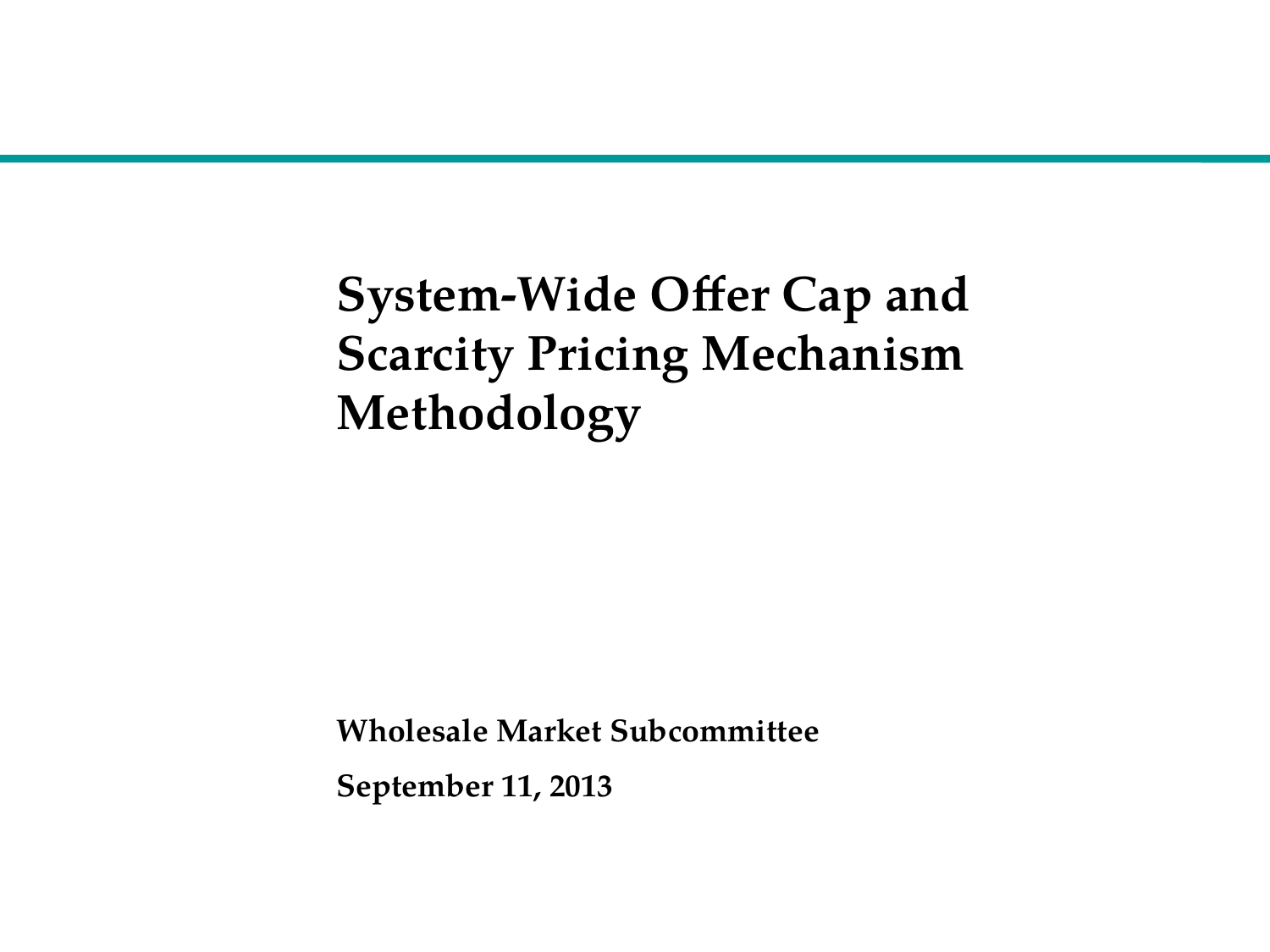

# System-Wide Offer Cap and Scarcity Pricing Mechanism Methodology

Wholesale Market Subcommittee
September 11, 2013